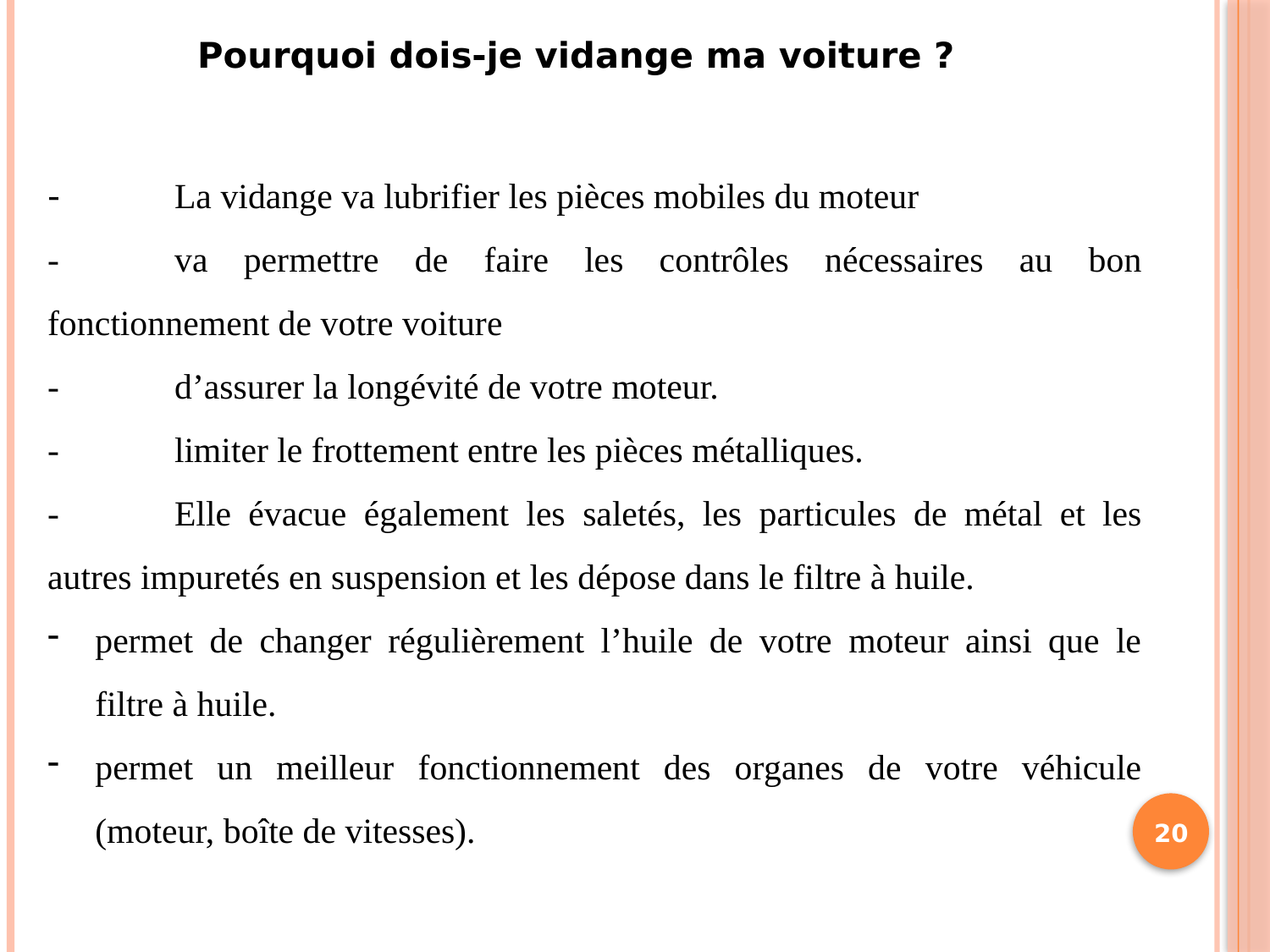

Pourquoi dois-je vidange ma voiture ?
-	La vidange va lubrifier les pièces mobiles du moteur
-	va permettre de faire les contrôles nécessaires au bon fonctionnement de votre voiture
-	d’assurer la longévité de votre moteur.
-	limiter le frottement entre les pièces métalliques.
-	Elle évacue également les saletés, les particules de métal et les autres impuretés en suspension et les dépose dans le filtre à huile.
permet de changer régulièrement l’huile de votre moteur ainsi que le filtre à huile.
permet un meilleur fonctionnement des organes de votre véhicule (moteur, boîte de vitesses).
20